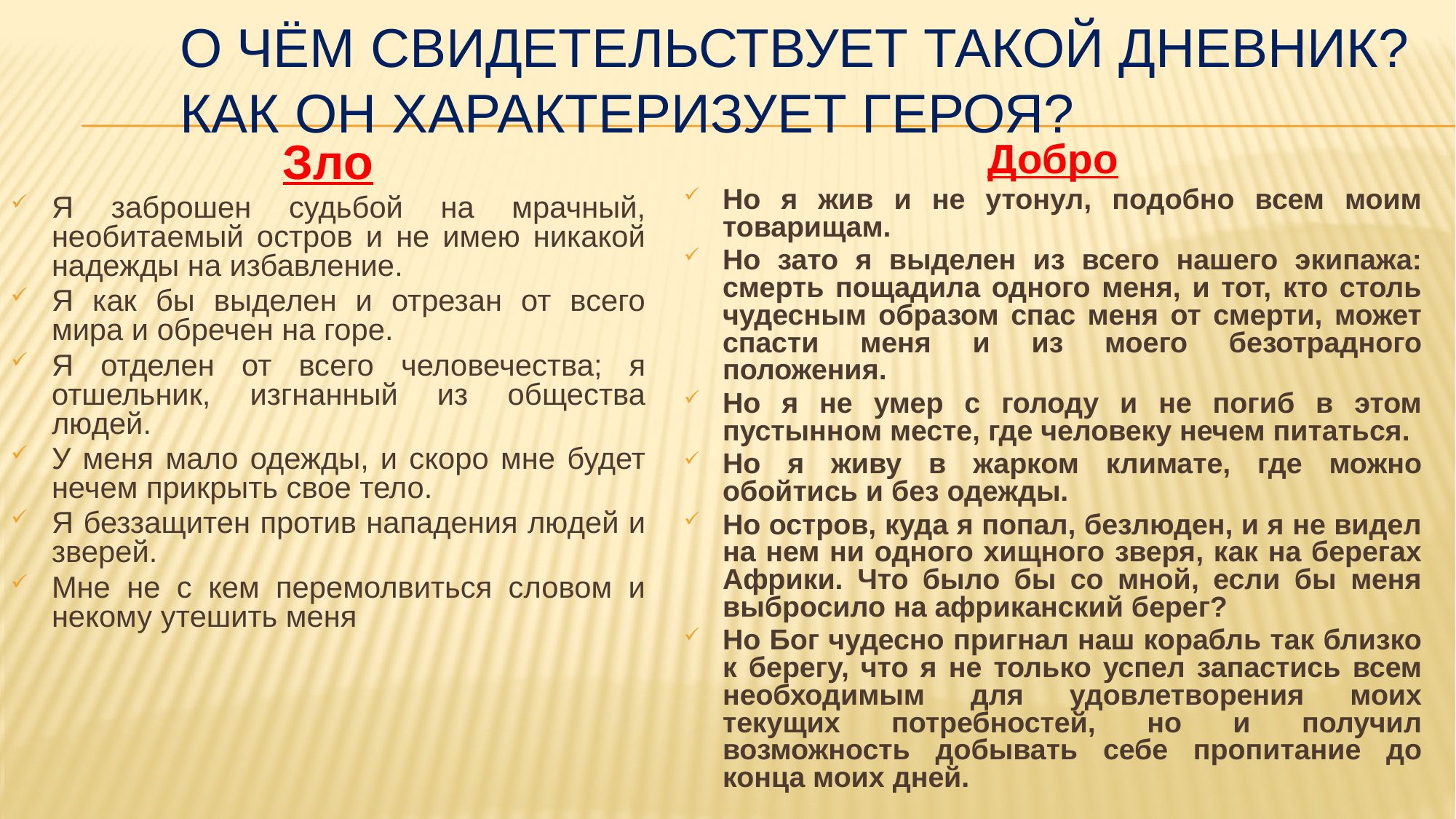

# О чём свидетельствует такой дневник? Как он характеризует героя?
Зло
Я заброшен судьбой на мрачный, необитаемый остров и не имею никакой надежды на избавление.
Я как бы выделен и отрезан от всего мира и обречен на горе.
Я отделен от всего человечества; я отшельник, изгнанный из общества людей.
У меня мало одежды, и скоро мне будет нечем прикрыть свое тело.
Я беззащитен против нападения людей и зверей.
Мне не с кем перемолвиться словом и некому утешить меня
Добро
Но я жив и не утонул, подобно всем моим товарищам.
Но зато я выделен из всего нашего экипажа: смерть пощадила одного меня, и тот, кто столь чудесным образом спас меня от смерти, может спасти меня и из моего безотрадного положения.
Но я не умер с голоду и не погиб в этом пустынном месте, где человеку нечем питаться.
Но я живу в жарком климате, где можно обойтись и без одежды.
Но остров, куда я попал, безлюден, и я не видел на нем ни одного хищного зверя, как на берегах Африки. Что было бы со мной, если бы меня выбросило на африканский берег?
Но Бог чудесно пригнал наш корабль так близко к берегу, что я не только успел запастись всем необходимым для удовлетворения моих текущих потребностей, но и получил возможность добывать себе пропитание до конца моих дней.